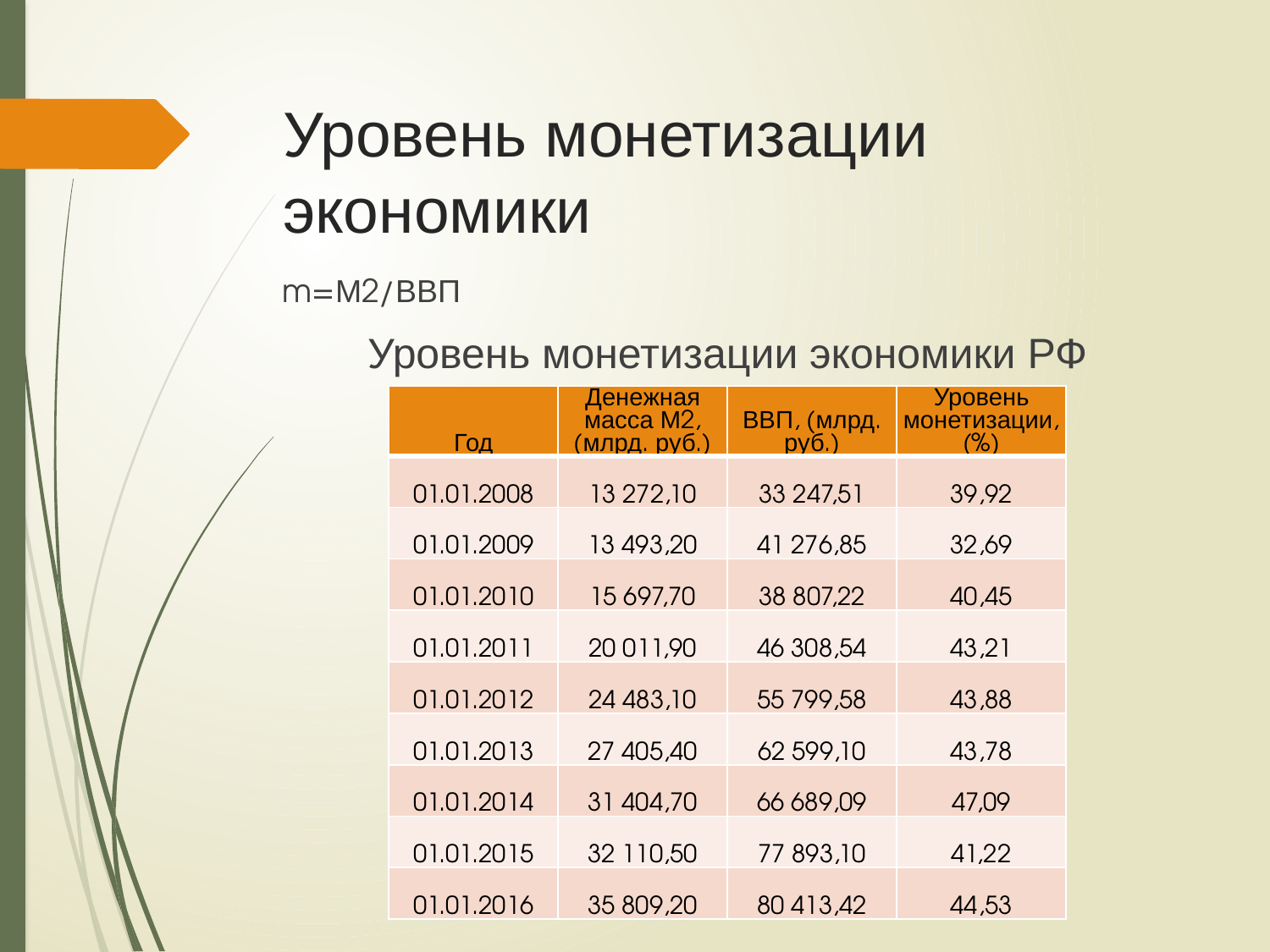

# Уровень монетизации экономики
m=М2/ВВП
Уровень монетизации экономики РФ

| Год | Денежная масса М2, (млрд. руб.) | ВВП, (млрд. руб.) | Уровень монетизации, (%) |
| --- | --- | --- | --- |
| 01.01.2008 | 13 272,10 | 33 247,51 | 39,92 |
| 01.01.2009 | 13 493,20 | 41 276,85 | 32,69 |
| 01.01.2010 | 15 697,70 | 38 807,22 | 40,45 |
| 01.01.2011 | 20 011,90 | 46 308,54 | 43,21 |
| 01.01.2012 | 24 483,10 | 55 799,58 | 43,88 |
| 01.01.2013 | 27 405,40 | 62 599,10 | 43,78 |
| 01.01.2014 | 31 404,70 | 66 689,09 | 47,09 |
| 01.01.2015 | 32 110,50 | 77 893,10 | 41,22 |
| 01.01.2016 | 35 809,20 | 80 413,42 | 44,53 |